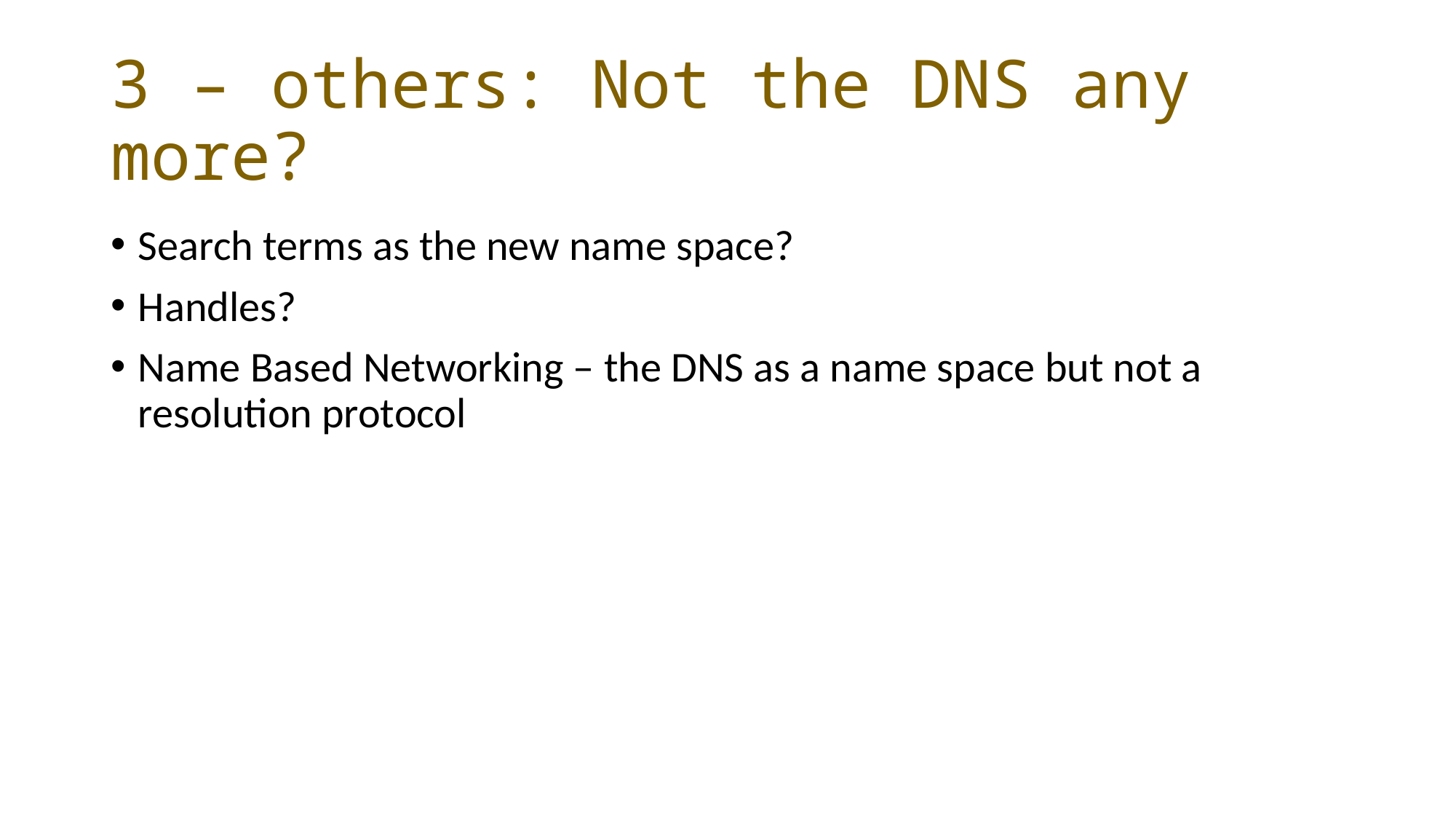

# 3 – others: Not the DNS any more?
Search terms as the new name space?
Handles?
Name Based Networking – the DNS as a name space but not a resolution protocol